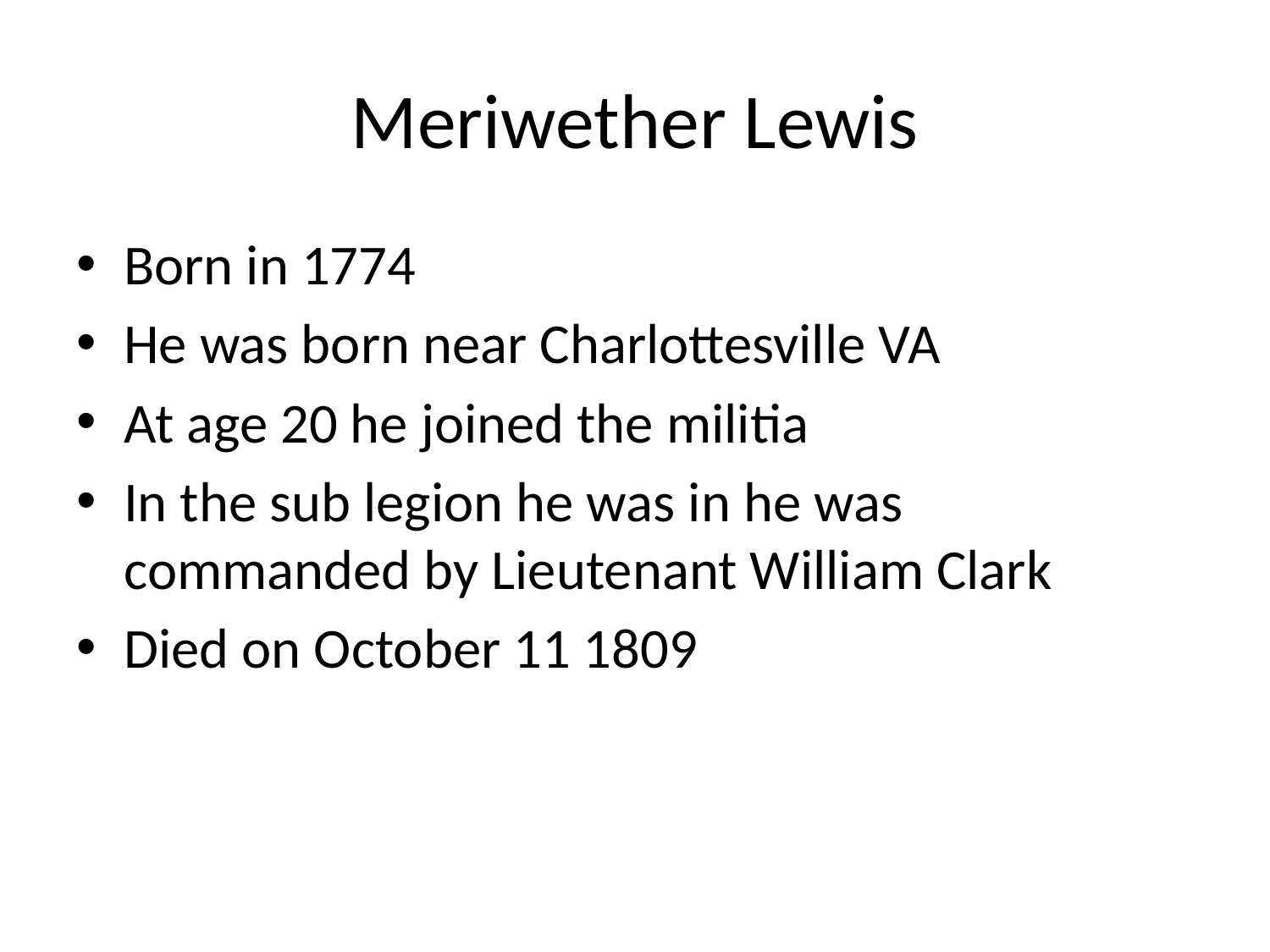

# Meriwether Lewis
Born in 1774
He was born near Charlottesville VA
At age 20 he joined the militia
In the sub legion he was in he was commanded by Lieutenant William Clark
Died on October 11 1809